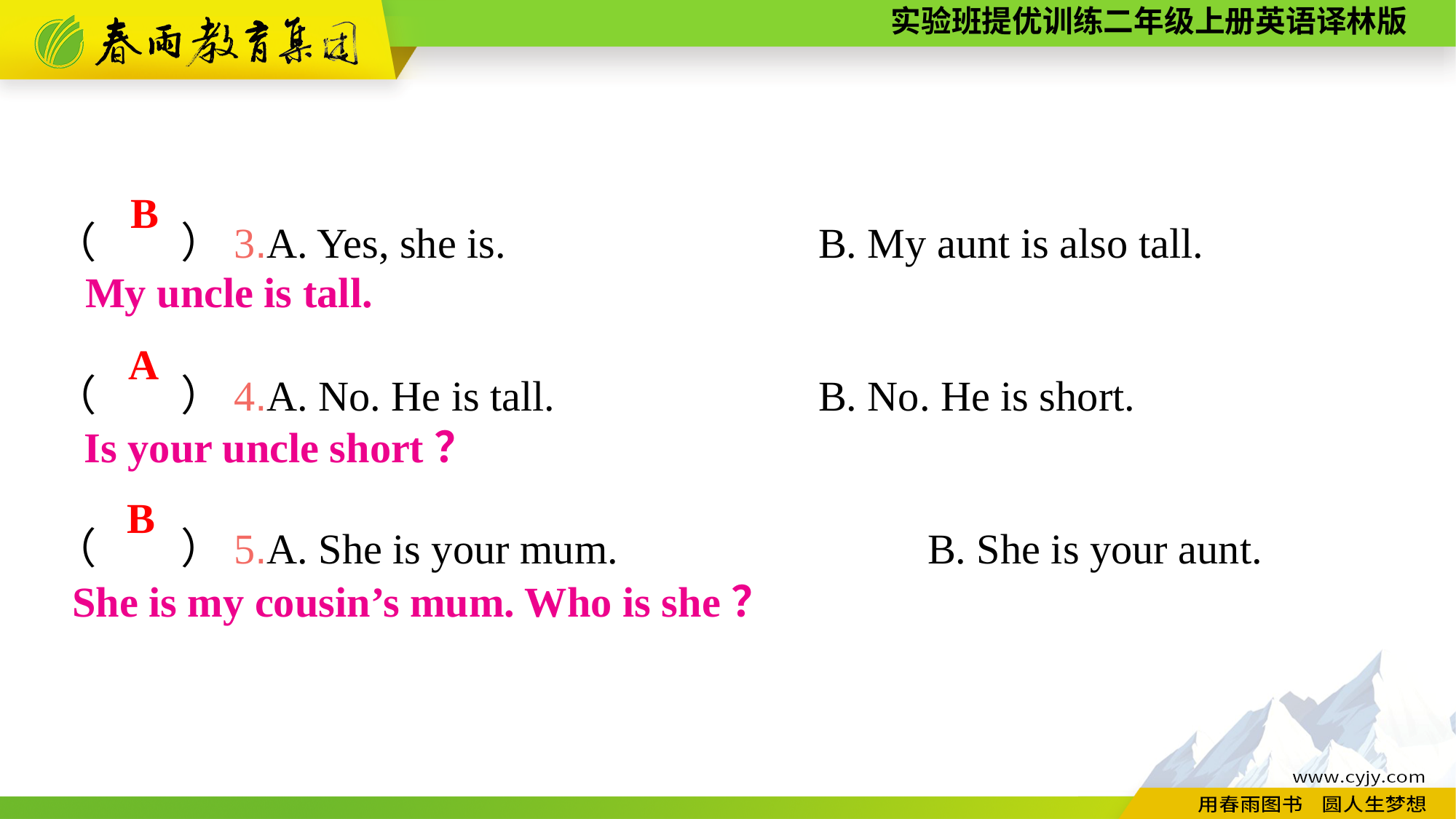

（　　）3.A. Yes, she is.			B. My aunt is also tall.
（　　）4.A. No. He is tall.			B. No. He is short.
（　　）5.A. She is your mum.			B. She is your aunt.
B
My uncle is tall.
A
Is your uncle short？
B
She is my cousin’s mum. Who is she？